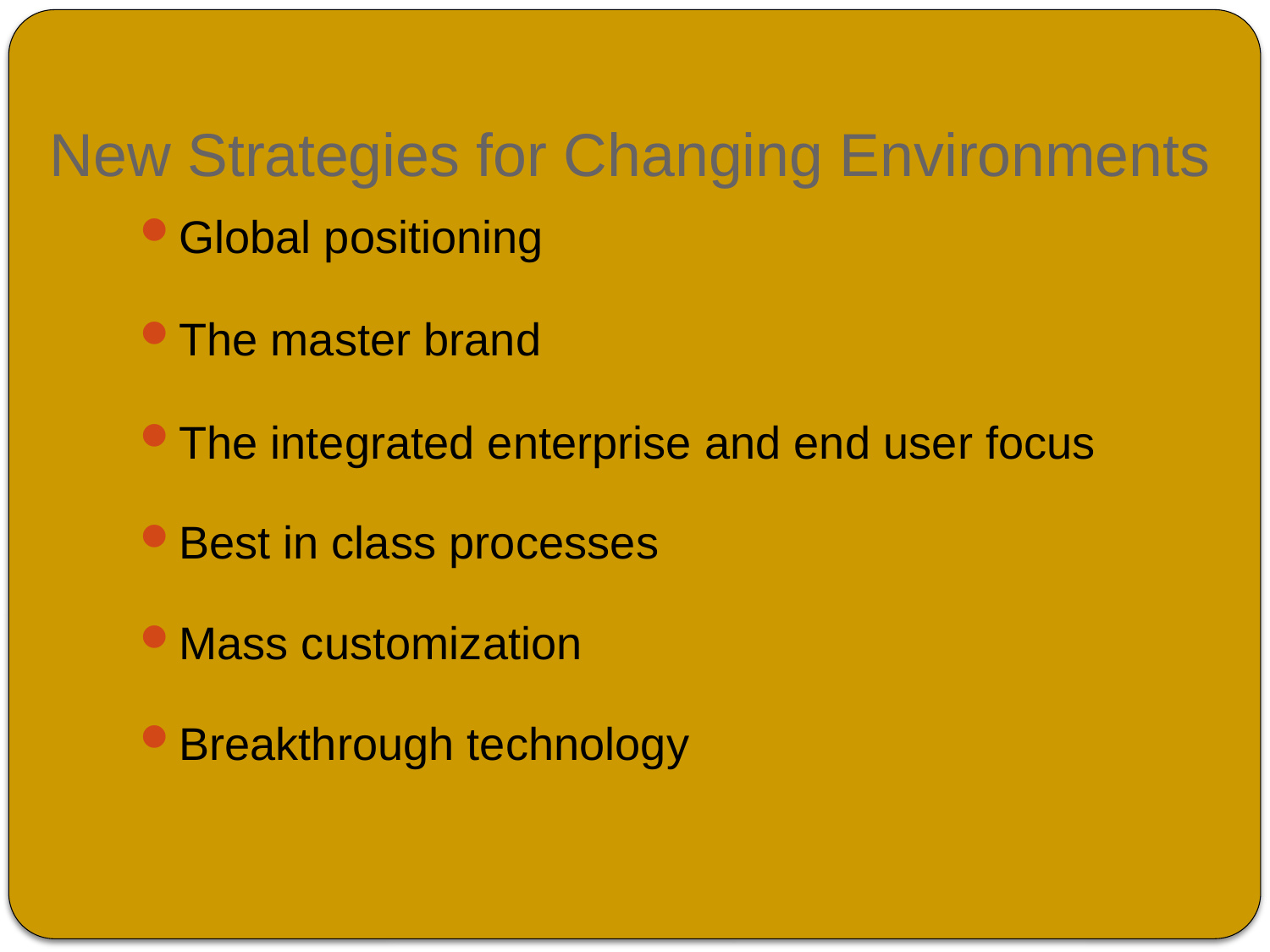

# New Strategies for Changing Environments
Global positioning

The master brand

The integrated enterprise and end user focus

Best in class processes

Mass customization

Breakthrough technology